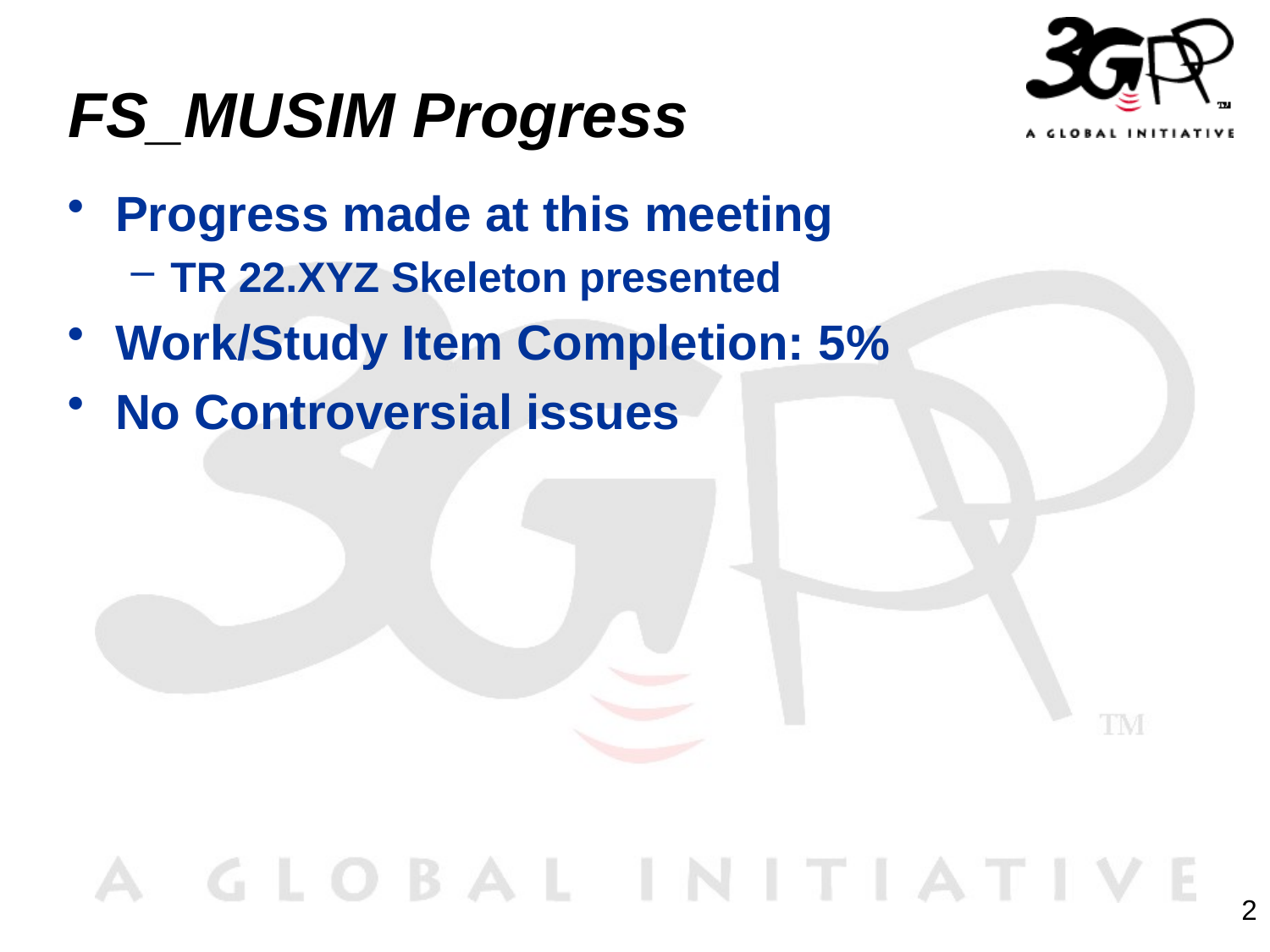

# FS_MUSIM Progress
Progress made at this meeting
TR 22.XYZ Skeleton presented
Work/Study Item Completion: 5%
No Controversial issues
2